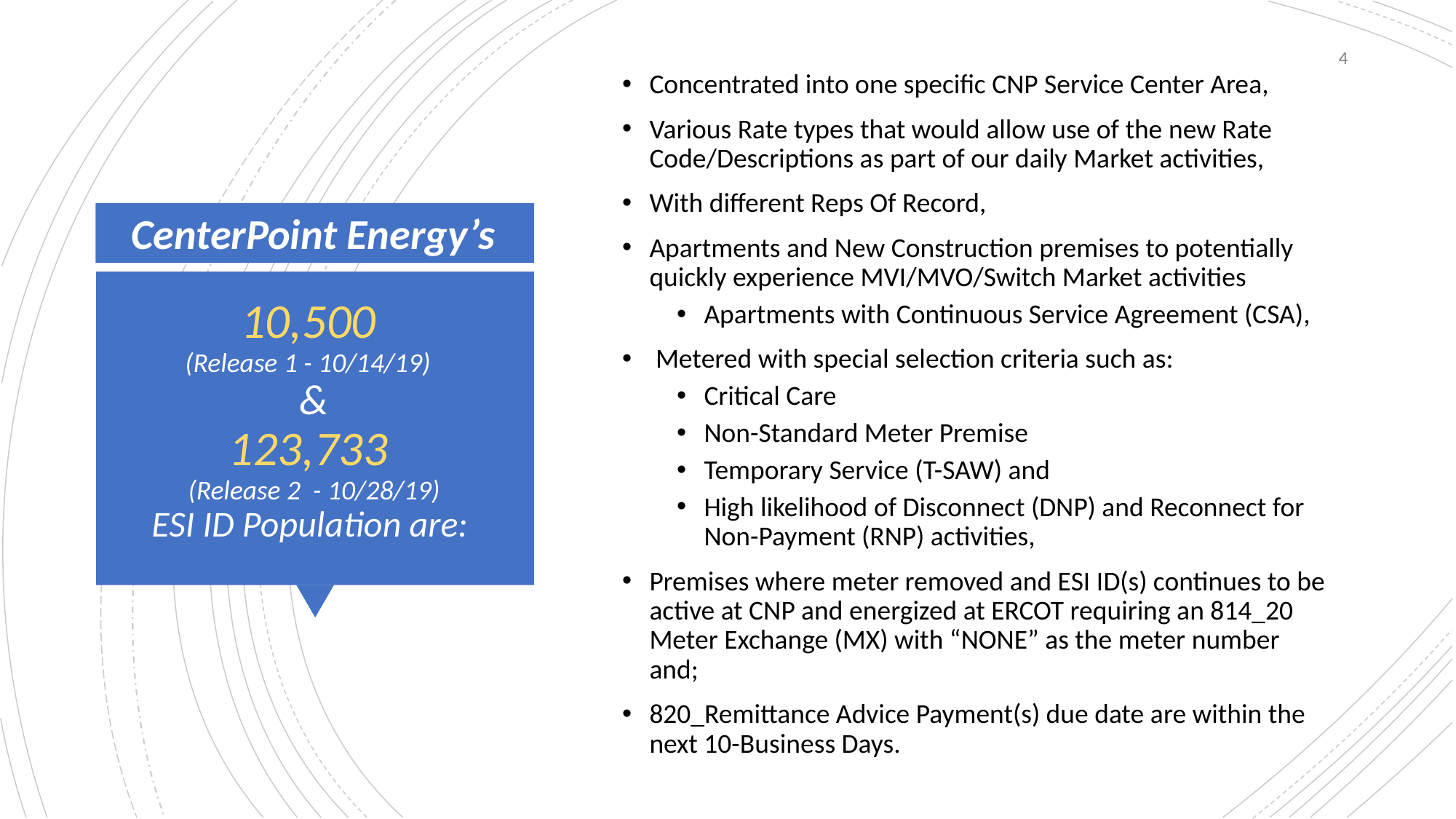

Concentrated into one specific CNP Service Center Area,
Various Rate types that would allow use of the new Rate Code/Descriptions as part of our daily Market activities,
With different Reps Of Record,
Apartments and New Construction premises to potentially quickly experience MVI/MVO/Switch Market activities
Apartments with Continuous Service Agreement (CSA),
 Metered with special selection criteria such as:
Critical Care
Non-Standard Meter Premise
Temporary Service (T-SAW) and
High likelihood of Disconnect (DNP) and Reconnect for Non-Payment (RNP) activities,
Premises where meter removed and ESI ID(s) continues to be active at CNP and energized at ERCOT requiring an 814_20 Meter Exchange (MX) with “NONE” as the meter number and;
820_Remittance Advice Payment(s) due date are within the next 10-Business Days.
4
CenterPoint Energy’s

# 10,500 (Release 1 - 10/14/19) & 123,733 (Release 2  - 10/28/19) ESI ID Population are: